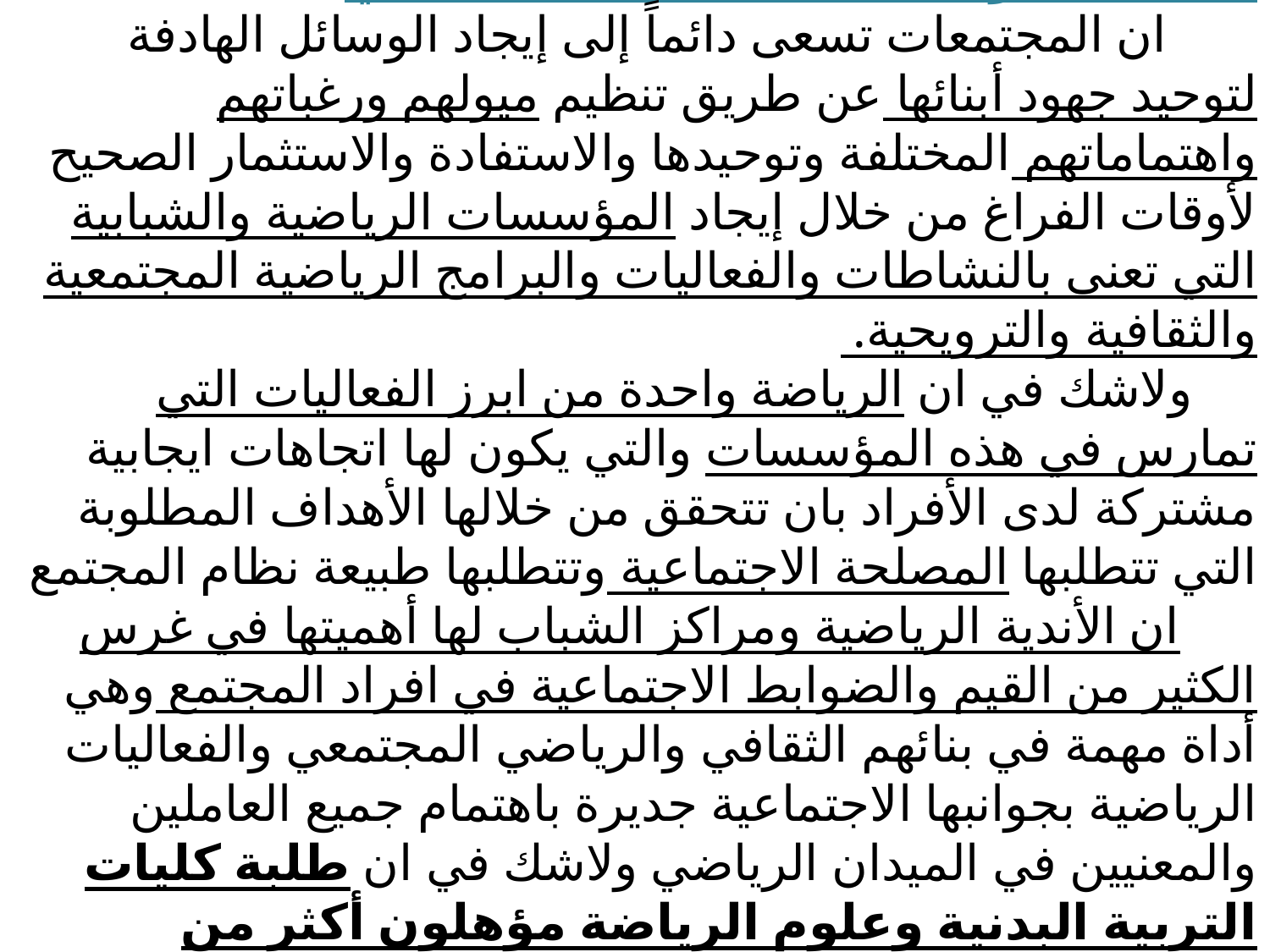

# سادساً : الرياضة أداة للضبط الاجتماعي ان المجتمعات تسعى دائماً إلى إيجاد الوسائل الهادفة لتوحيد جهود أبنائها عن طريق تنظيم ميولهم ورغباتهم واهتماماتهم المختلفة وتوحيدها والاستفادة والاستثمار الصحيح لأوقات الفراغ من خلال إيجاد المؤسسات الرياضية والشبابية التي تعنى بالنشاطات والفعاليات والبرامج الرياضية المجتمعية والثقافية والترويحية. ولاشك في ان الرياضة واحدة من ابرز الفعاليات التي تمارس في هذه المؤسسات والتي يكون لها اتجاهات ايجابية مشتركة لدى الأفراد بان تتحقق من خلالها الأهداف المطلوبة التي تتطلبها المصلحة الاجتماعية وتتطلبها طبيعة نظام المجتمع ان الأندية الرياضية ومراكز الشباب لها أهميتها في غرس الكثير من القيم والضوابط الاجتماعية في افراد المجتمع وهي أداة مهمة في بنائهم الثقافي والرياضي المجتمعي والفعاليات الرياضية بجوانبها الاجتماعية جديرة باهتمام جميع العاملين والمعنيين في الميدان الرياضي ولاشك في ان طلبة كليات التربية البدنية وعلوم الرياضة مؤهلون أكثر من غيرهم للبحث في هذا الموضوع .